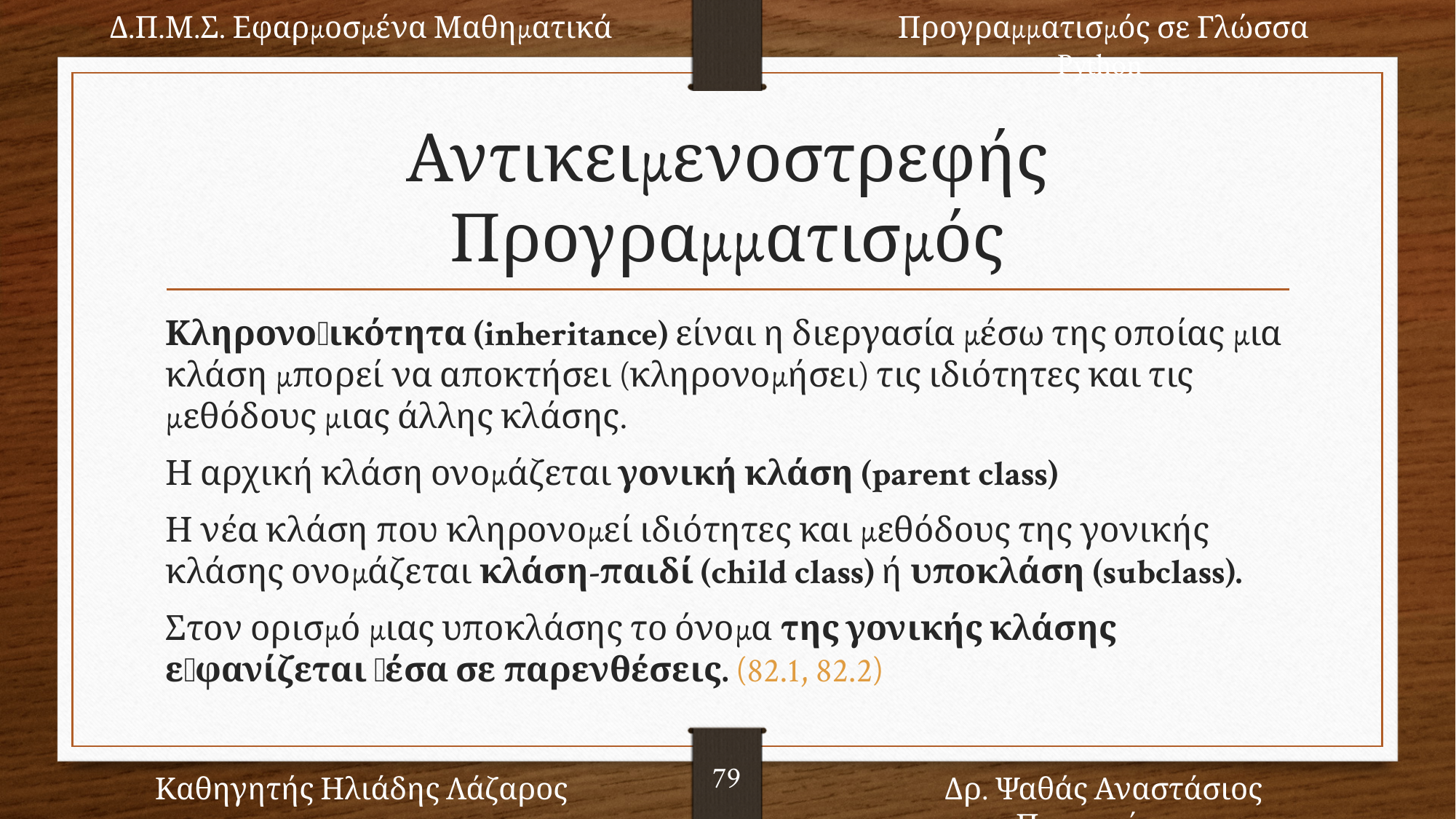

Δ.Π.Μ.Σ. Εφαρμοσμένα Μαθηματικά
Προγραμματισμός σε Γλώσσα Python
79
Καθηγητής Ηλιάδης Λάζαρος
Δρ. Ψαθάς Αναστάσιος Παναγιώτης
# Αντικειμενοστρεφής Προγραμματισμός
Κληρονομικότητα (inheritance) είναι η διεργασία μέσω της οποίας μια κλάση μπορεί να αποκτήσει (κληρονομήσει) τις ιδιότητες και τις μεθόδους μιας άλλης κλάσης.
Η αρχική κλάση ονομάζεται γονική κλάση (parent class)
Η νέα κλάση που κληρονομεί ιδιότητες και μεθόδους της γονικής κλάσης ονομάζεται κλάση-παιδί (child class) ή υποκλάση (subclass).
Στον ορισμό μιας υποκλάσης το όνομα της γονικής κλάσης εμφανίζεται μέσα σε παρενθέσεις. (82.1, 82.2)